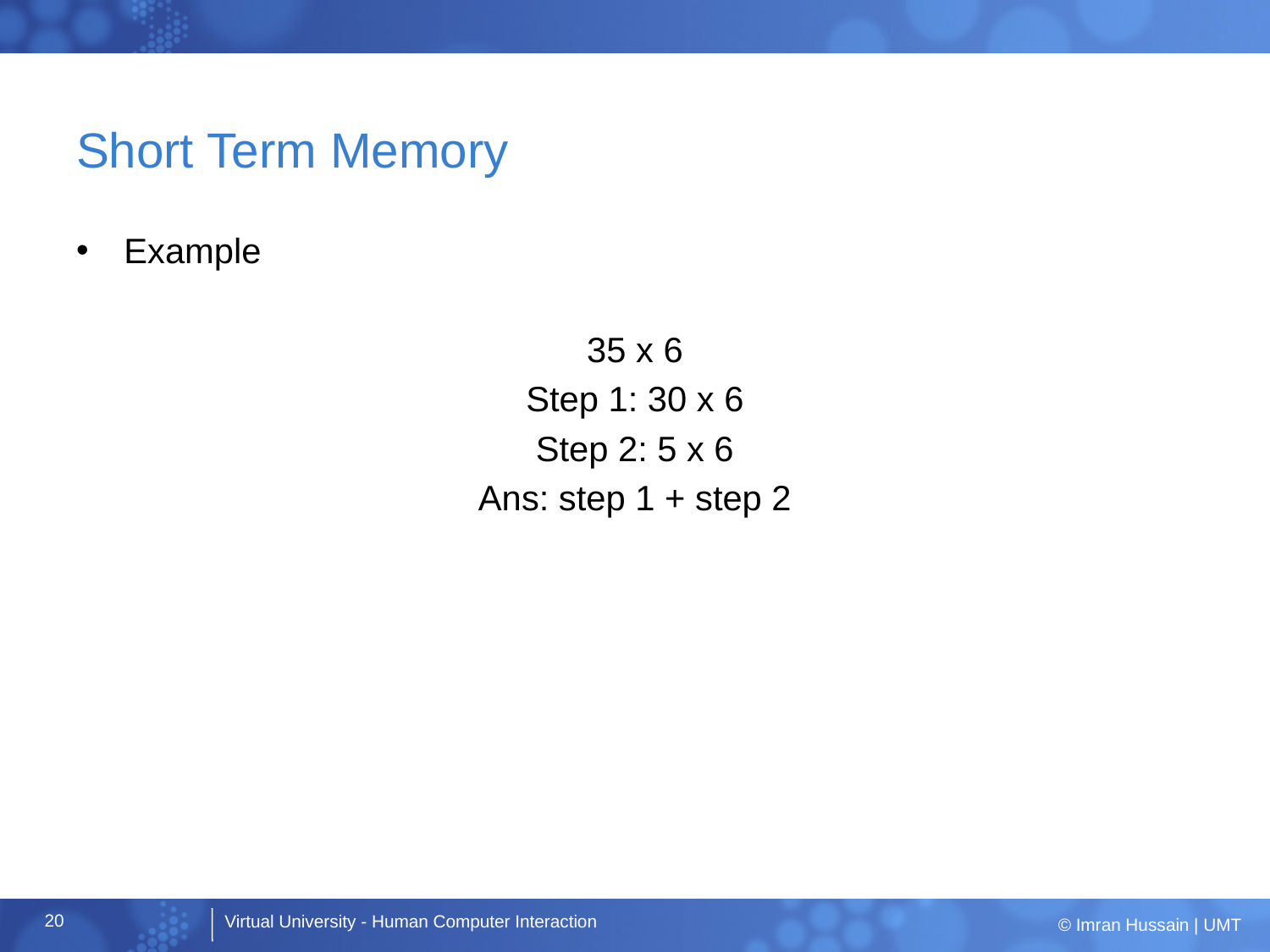

# Short Term Memory
Example

35 x 6
Step 1: 30 x 6
Step 2: 5 x 6
Ans: step 1 + step 2